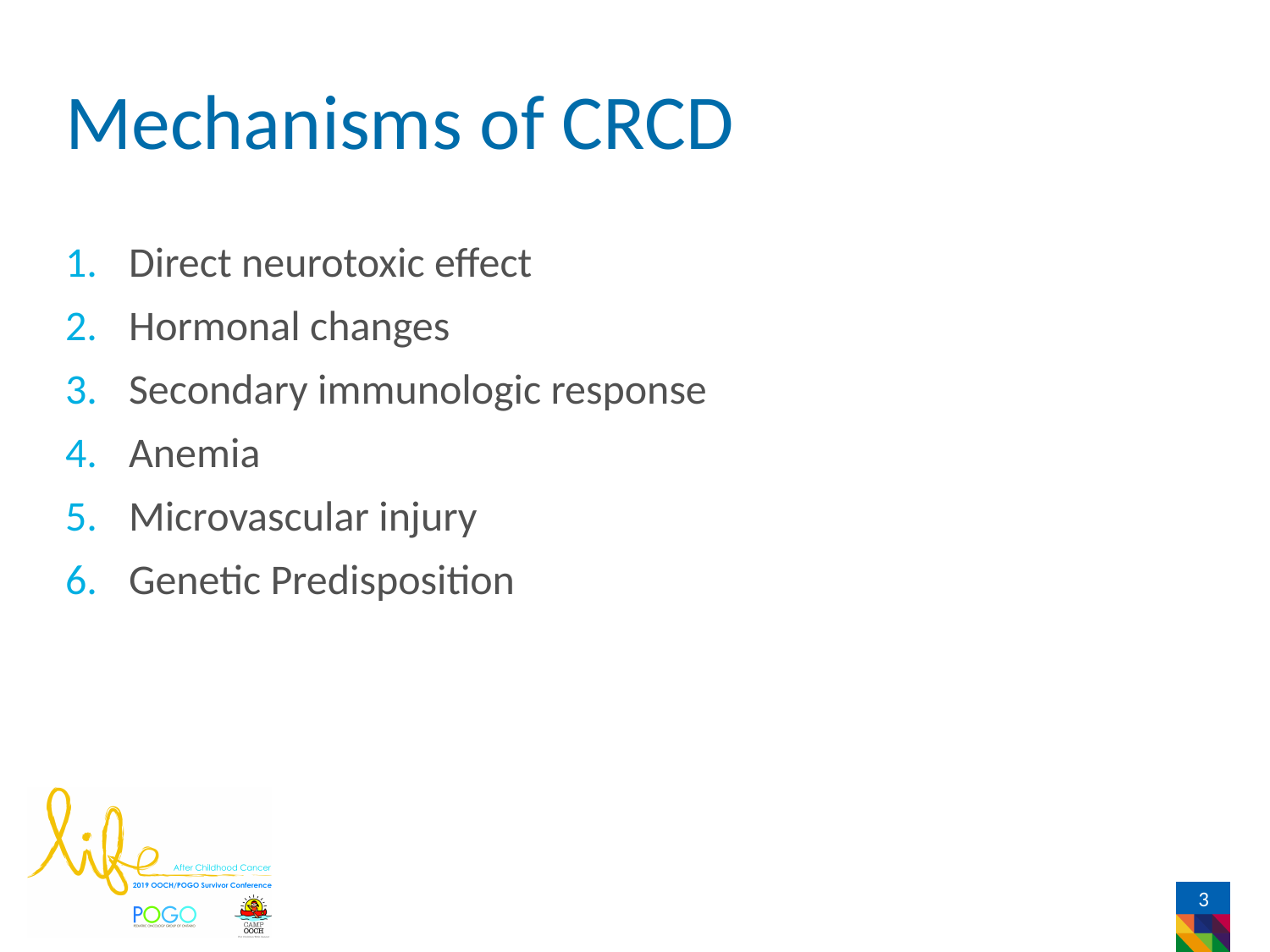

# Mechanisms of CRCD
Direct neurotoxic effect
Hormonal changes
Secondary immunologic response
Anemia
Microvascular injury
Genetic Predisposition